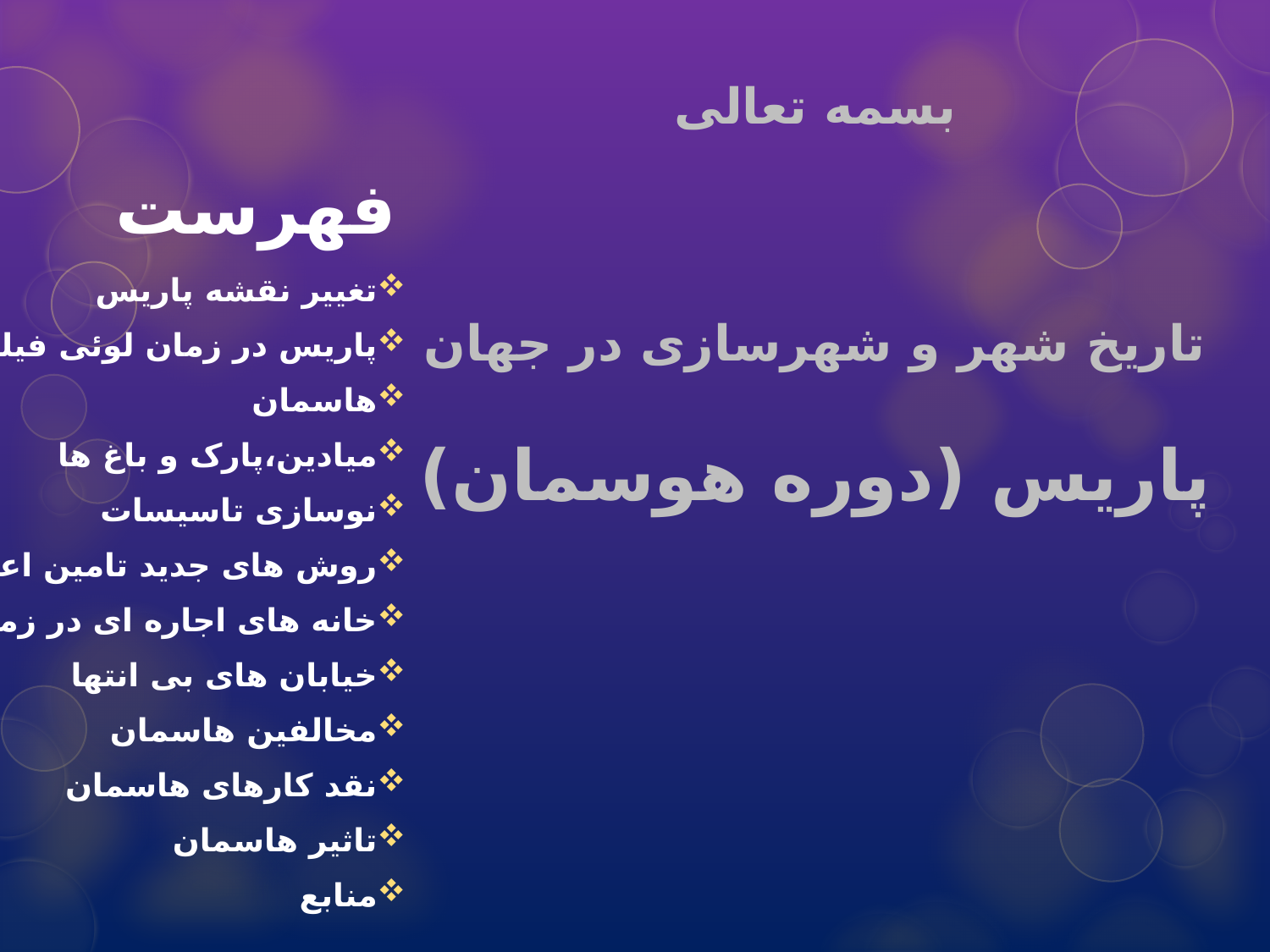

# بسمه تعالی تاریخ شهر و شهرسازی در جهان پاریس (دوره هوسمان)
فهرست
تغییر نقشه پاریس
پاریس در زمان لوئی فیلیپ
هاسمان
میادین،پارک و باغ ها
نوسازی تاسیسات
روش های جدید تامین اعتبار
خانه های اجاره ای در زمان هاسمان
خیابان های بی انتها
مخالفین هاسمان
نقد کارهای هاسمان
تاثیر هاسمان
منابع